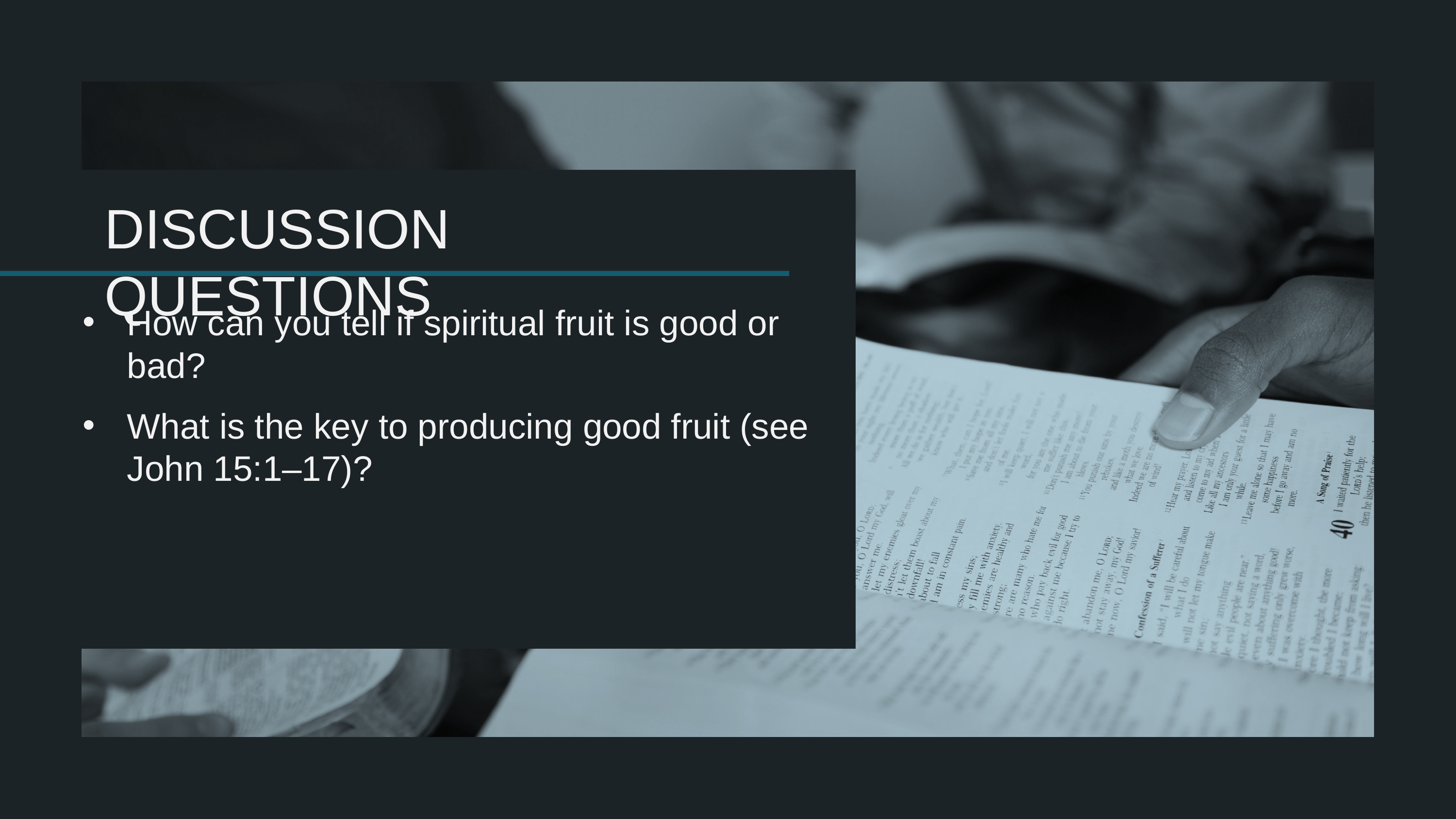

How can you tell if spiritual fruit is good or bad?
What is the key to producing good fruit (see John 15:1–17)?